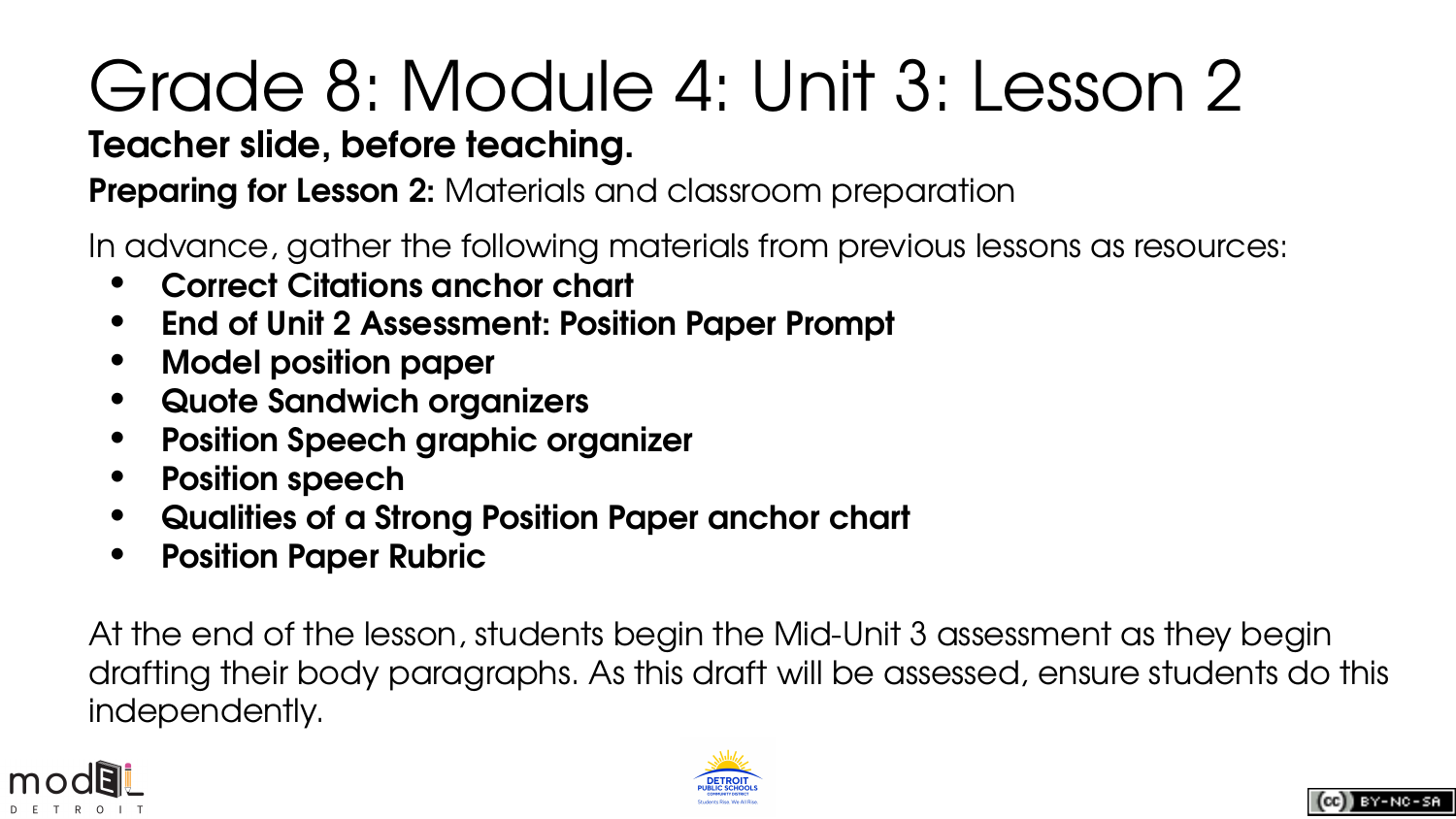

# Grade 8: Module 4: Unit 3: Lesson 2
Teacher slide, before teaching.

Preparing for Lesson 2: Materials and classroom preparation
In advance, gather the following materials from previous lessons as resources:
Correct Citations anchor chart
End of Unit 2 Assessment: Position Paper Prompt
Model position paper
Quote Sandwich organizers
Position Speech graphic organizer
Position speech
Qualities of a Strong Position Paper anchor chart
Position Paper Rubric

At the end of the lesson, students begin the Mid-Unit 3 assessment as they begin drafting their body paragraphs. As this draft will be assessed, ensure students do this independently.